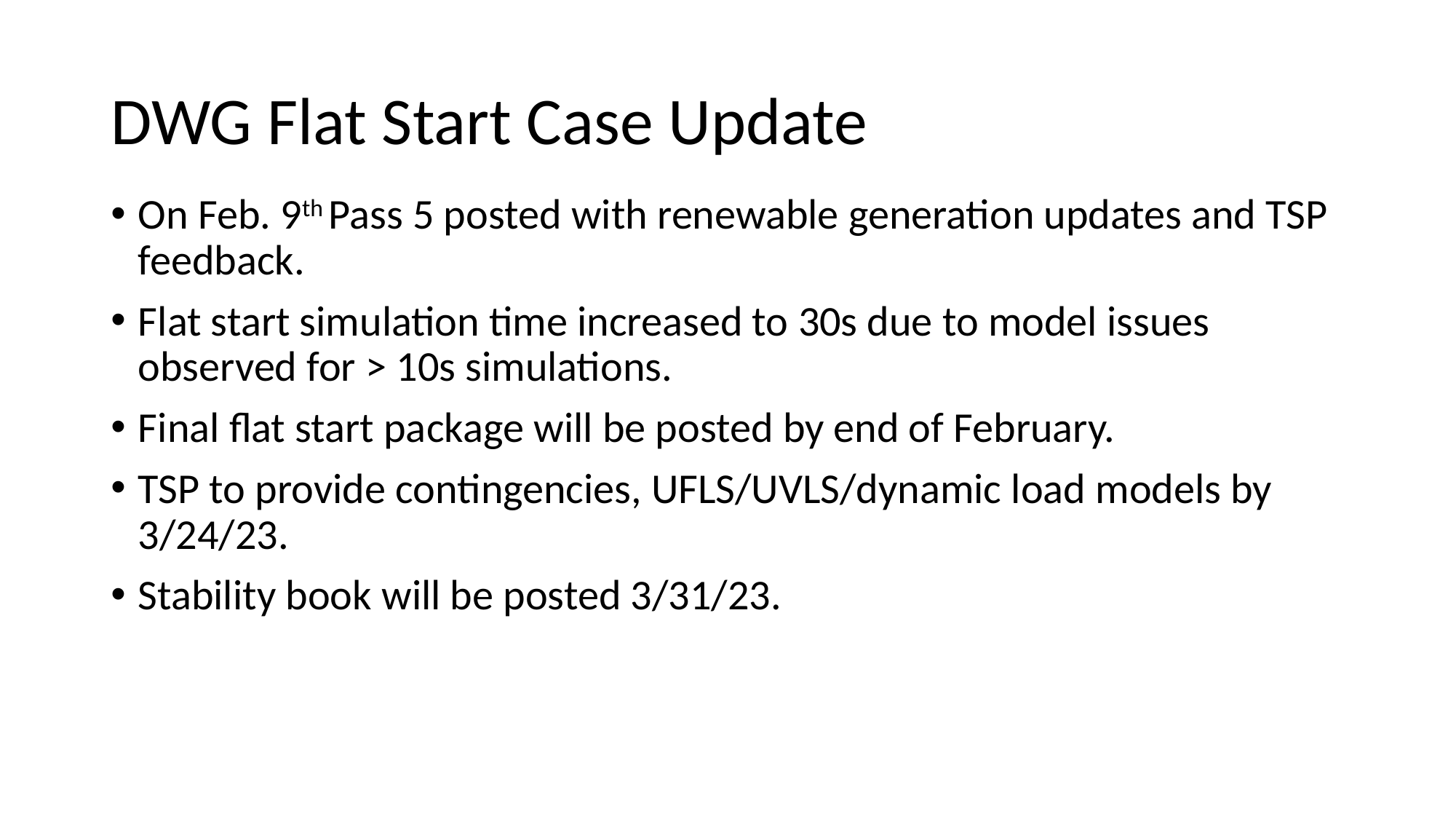

# DWG Flat Start Case Update
On Feb. 9th Pass 5 posted with renewable generation updates and TSP feedback.
Flat start simulation time increased to 30s due to model issues observed for > 10s simulations.
Final flat start package will be posted by end of February.
TSP to provide contingencies, UFLS/UVLS/dynamic load models by 3/24/23.
Stability book will be posted 3/31/23.